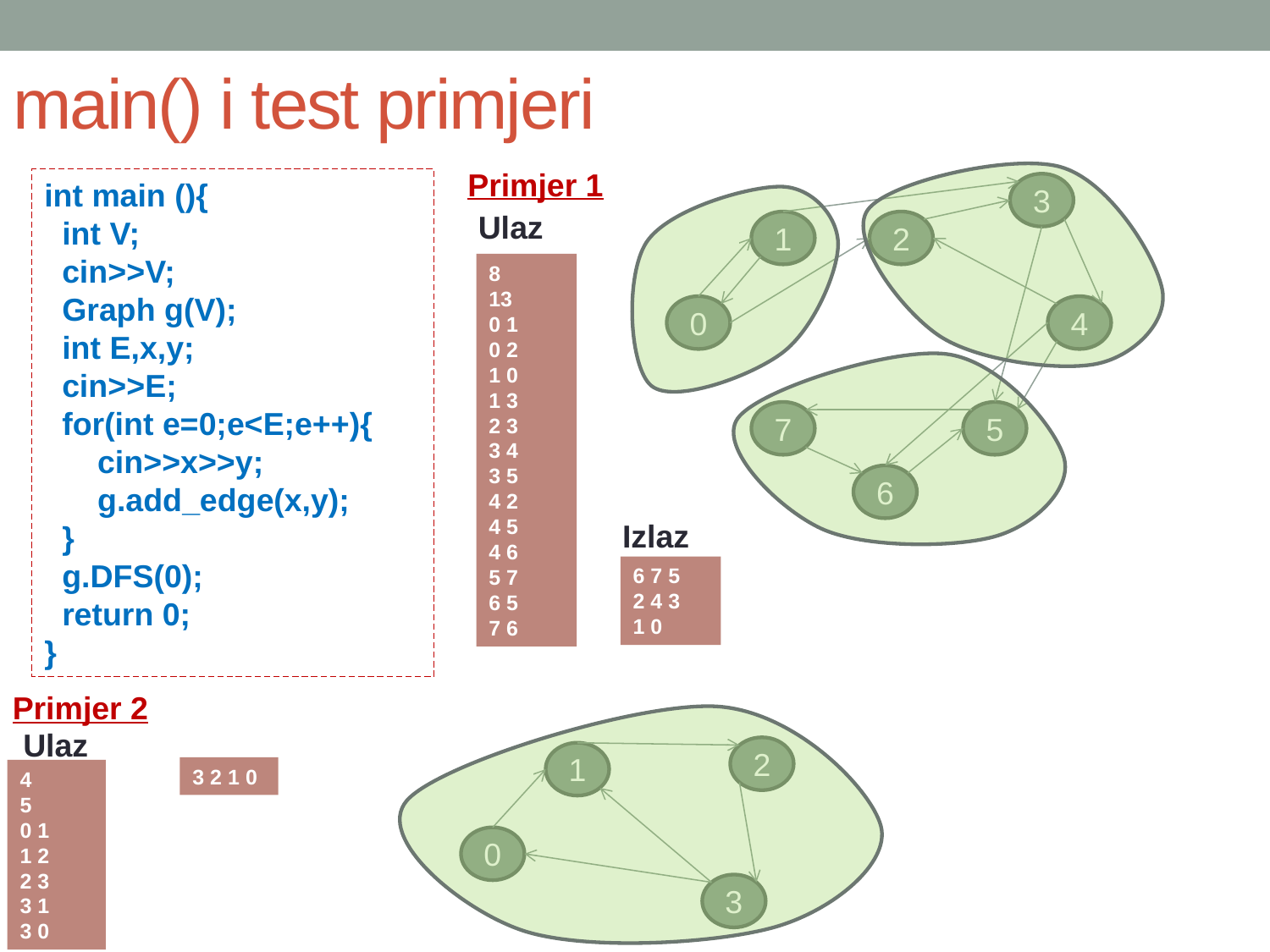

# main() i test primjeri

Primjer 1
int main (){
  int V;
  cin>>V;
  Graph g(V);
  int E,x,y;
  cin>>E;
  for(int e=0;e<E;e++){
      cin>>x>>y;
      g.add_edge(x,y);
  }
  g.DFS(0);
  return 0;
}
3

Ulaz
1
2
8
13
0 1
0 2
1 0
1 3
2 3
3 4
3 5
4 2
4 5
4 6
5 7
6 5
7 6
0
4

7
5
6
Izlaz
6 7 5
2 4 3
1 0

Primjer 2
Ulaz
2
1
3 2 1 0
4
5
0 1
1 2
2 3
3 1
3 0
0
3